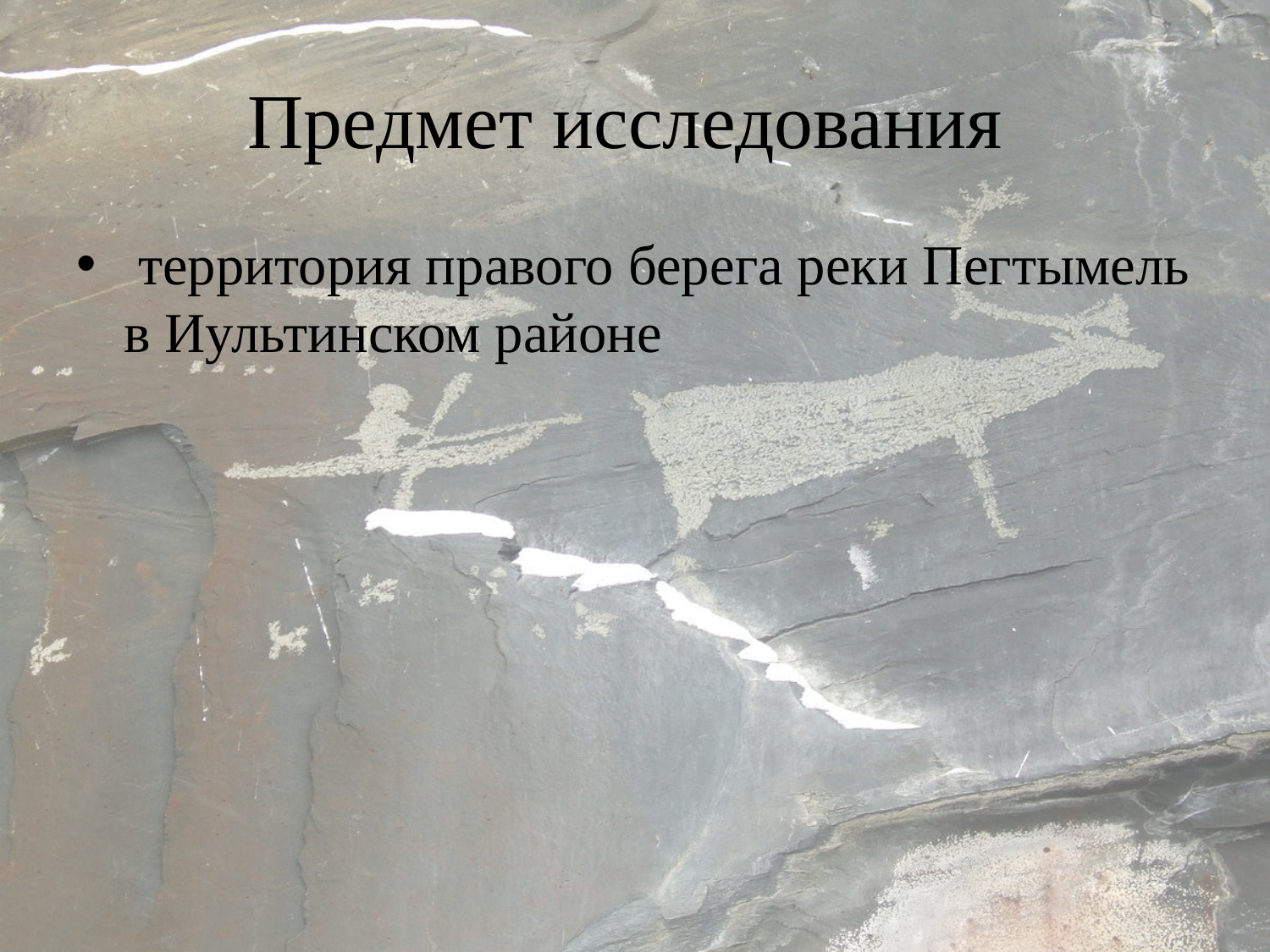

# Предмет исследования
 территория правого берега реки Пегтымель в Иультинском районе